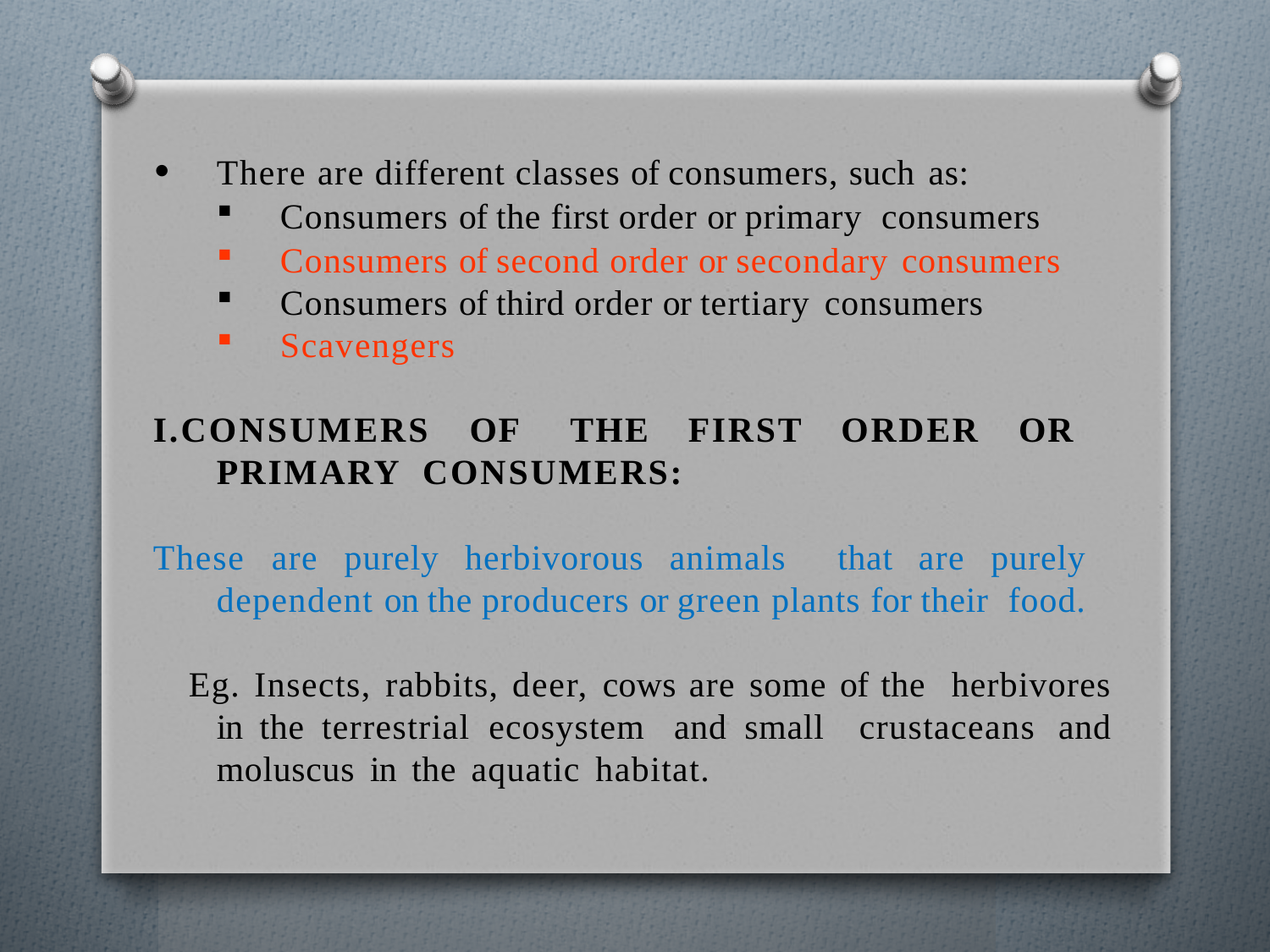

There are different classes of consumers, such as:
Consumers of the first order or primary consumers
Consumers of second order or secondary consumers
Consumers of third order or tertiary consumers
Scavengers
I.CONSUMERS OF THE FIRST ORDER OR  PRIMARY  CONSUMERS:
These are purely herbivorous animals  that are purely  dependent on the producers or green plants for their  food.
Eg. Insects, rabbits, deer, cows are some of the  herbivores in the terrestrial ecosystem and small  crustaceans and moluscus in the aquatic habitat.